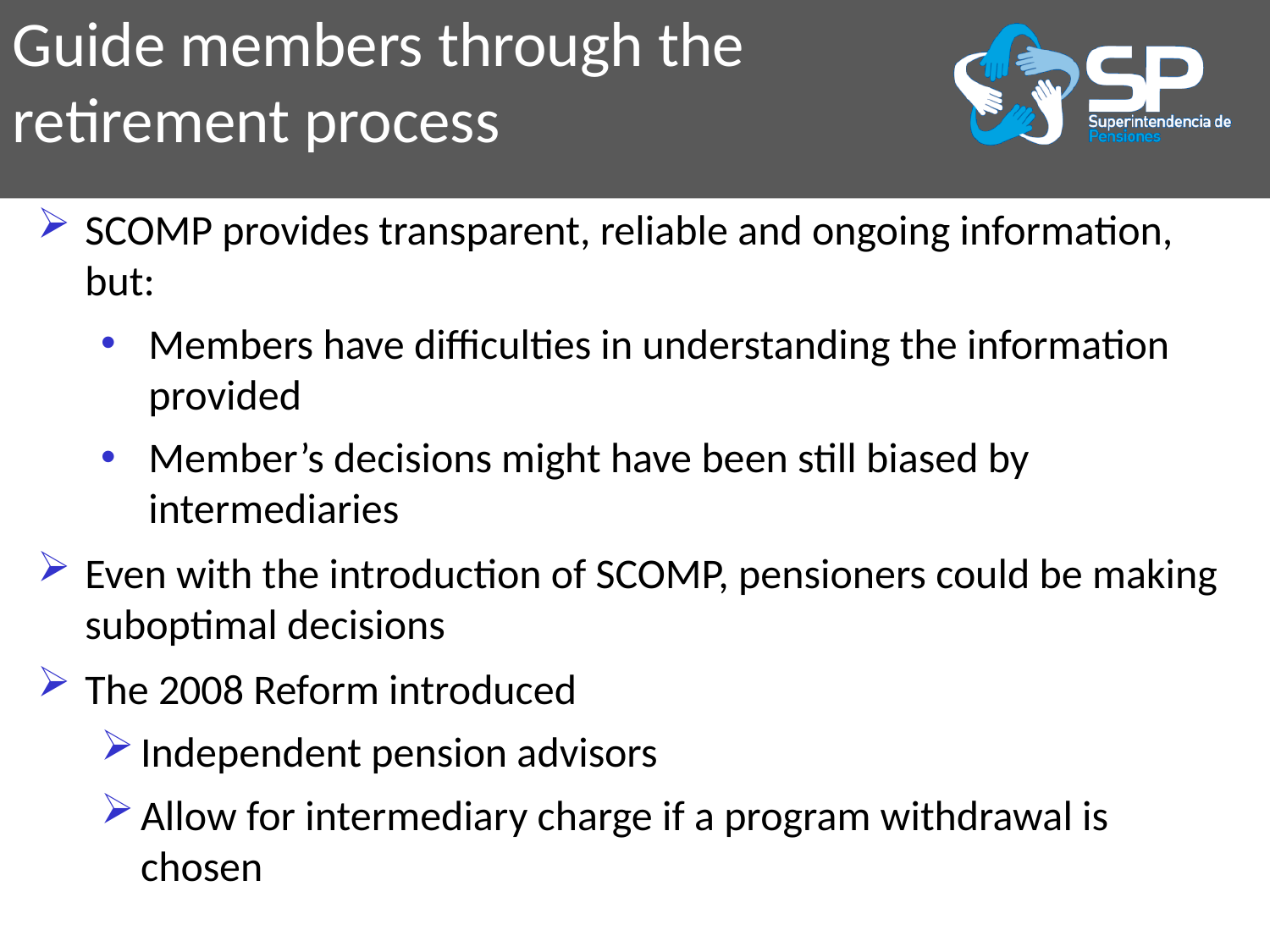

Guide members through the
retirement process
SCOMP provides transparent, reliable and ongoing information, but:
Members have difficulties in understanding the information provided
Member’s decisions might have been still biased by intermediaries
Even with the introduction of SCOMP, pensioners could be making suboptimal decisions
The 2008 Reform introduced
Independent pension advisors
Allow for intermediary charge if a program withdrawal is chosen